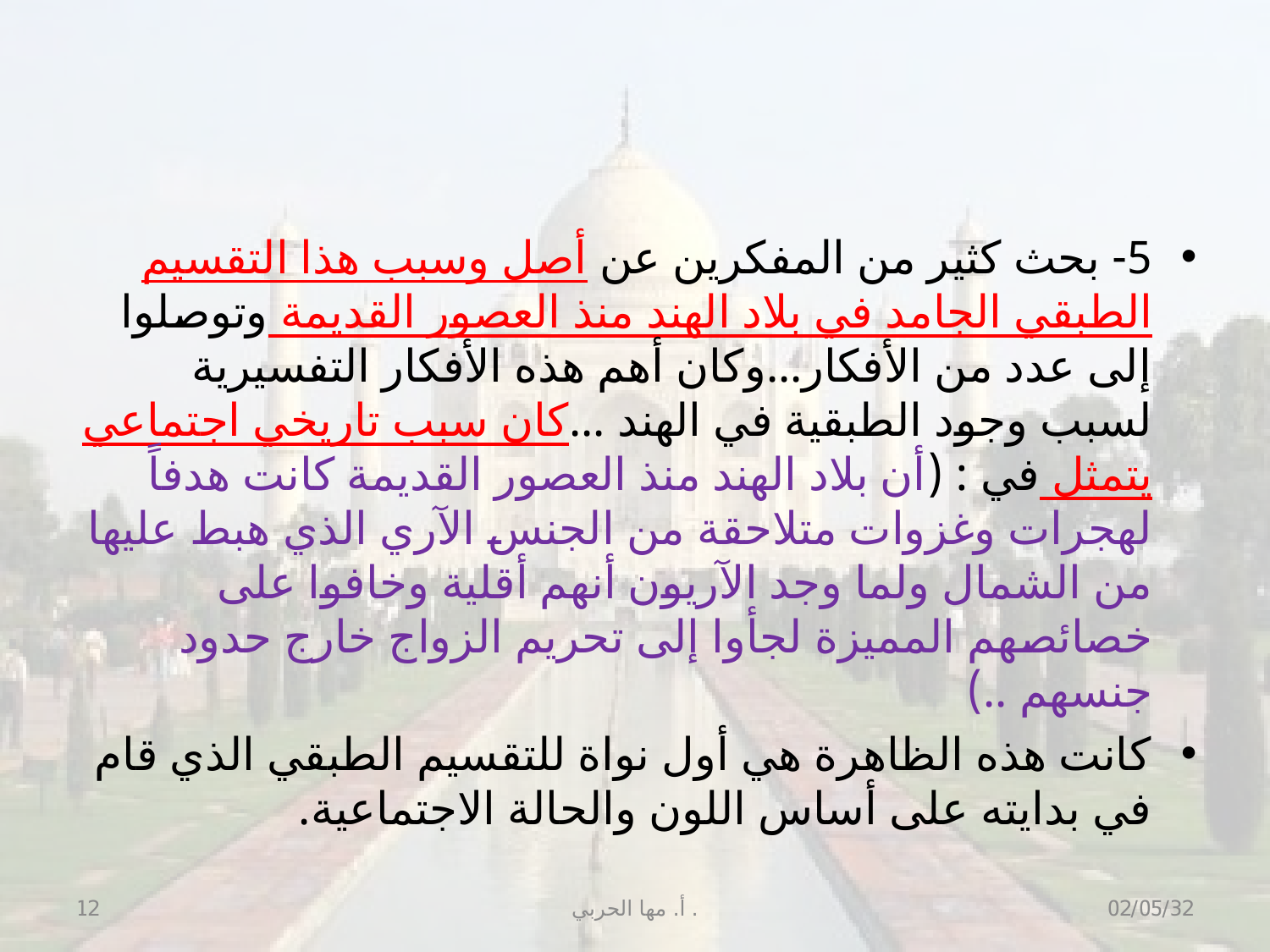

#
5- بحث كثير من المفكرين عن أصل وسبب هذا التقسيم الطبقي الجامد في بلاد الهند منذ العصور القديمة وتوصلوا إلى عدد من الأفكار...وكان أهم هذه الأفكار التفسيرية لسبب وجود الطبقية في الهند ...كان سبب تاريخي اجتماعي يتمثل في : (أن بلاد الهند منذ العصور القديمة كانت هدفاً لهجرات وغزوات متلاحقة من الجنس الآري الذي هبط عليها من الشمال ولما وجد الآريون أنهم أقلية وخافوا على خصائصهم المميزة لجأوا إلى تحريم الزواج خارج حدود جنسهم ..)
كانت هذه الظاهرة هي أول نواة للتقسيم الطبقي الذي قام في بدايته على أساس اللون والحالة الاجتماعية.
12
أ. مها الحربي .
02/05/32